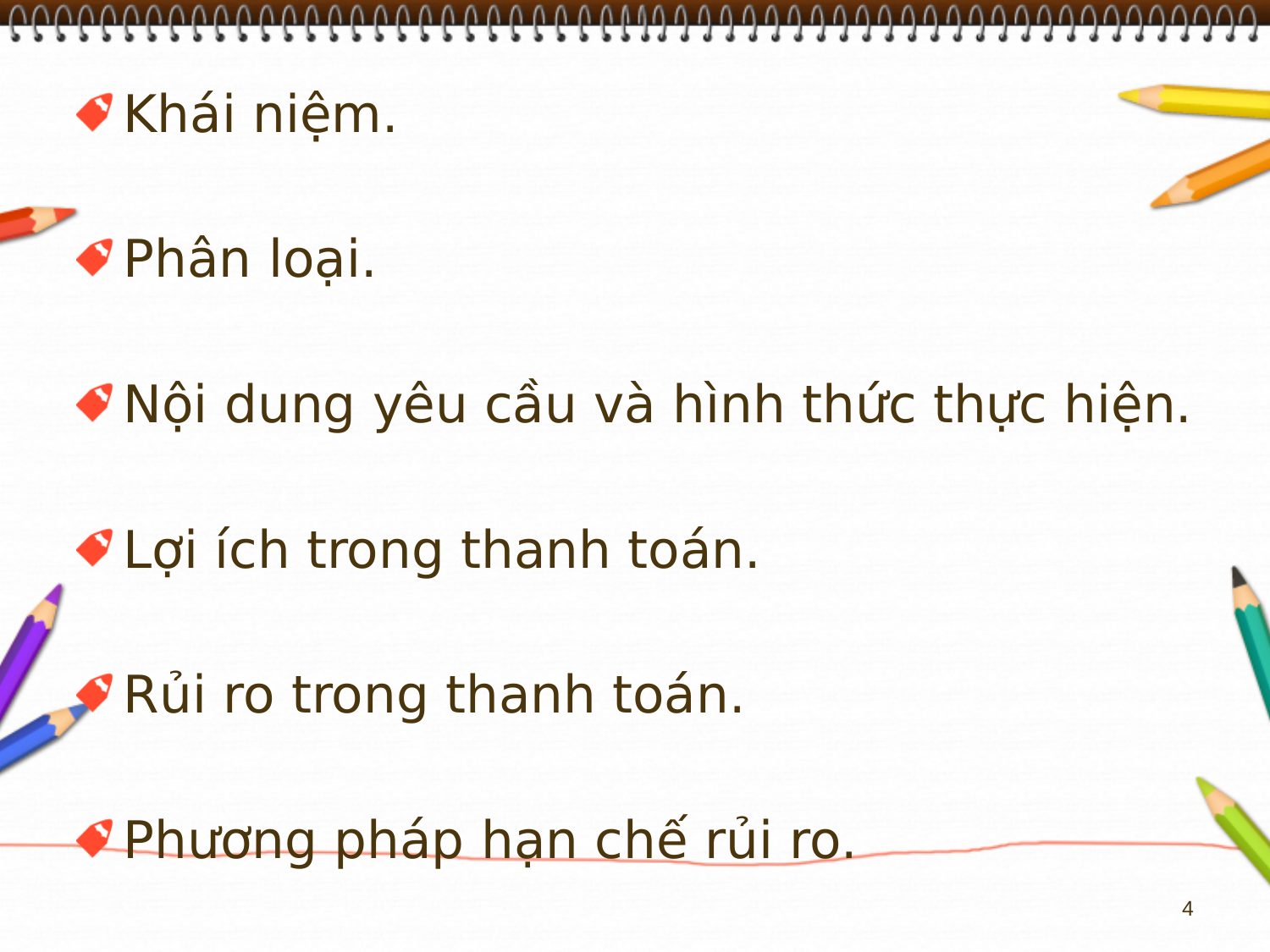

#
Khái niệm.

Phân loại.

Nội dung yêu cầu và hình thức thực hiện.

Lợi ích trong thanh toán.

Rủi ro trong thanh toán.

Phương pháp hạn chế rủi ro.

4